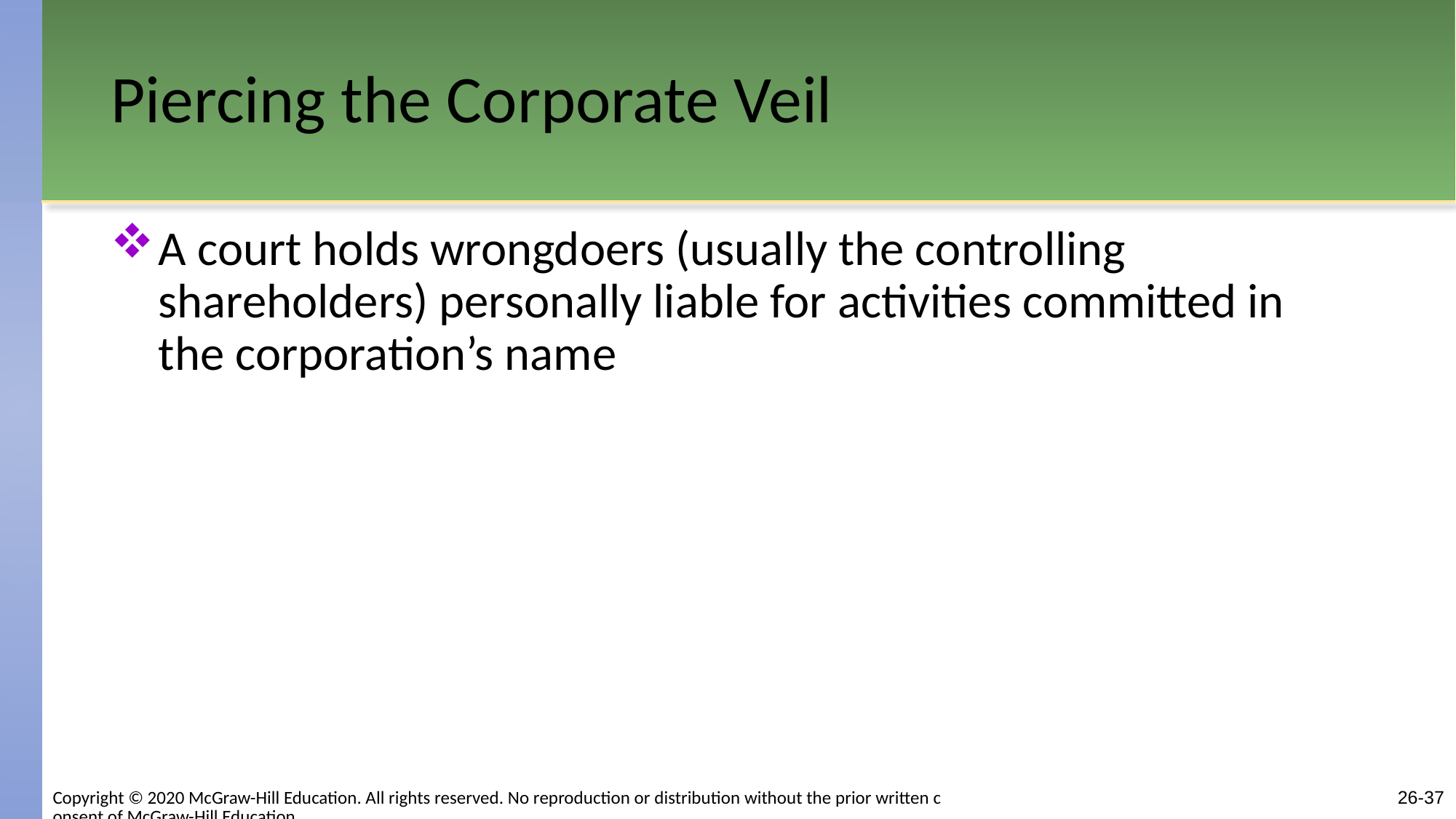

# Piercing the Corporate Veil
A court holds wrongdoers (usually the controlling shareholders) personally liable for activities committed in the corporation’s name
Copyright © 2020 McGraw-Hill Education. All rights reserved. No reproduction or distribution without the prior written consent of McGraw-Hill Education.
26-37